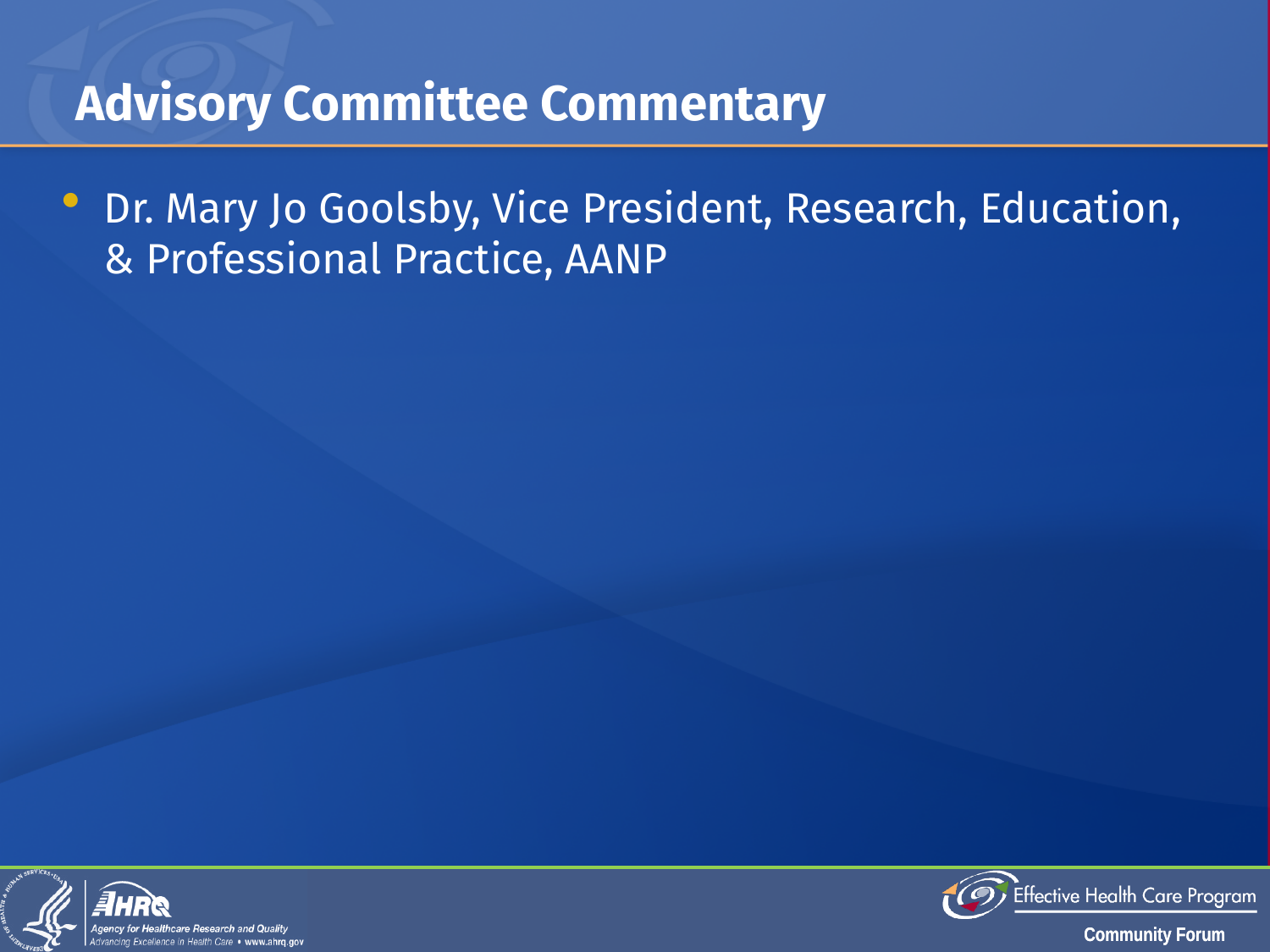

# Advisory Committee Commentary
Dr. Mary Jo Goolsby, Vice President, Research, Education, & Professional Practice, AANP